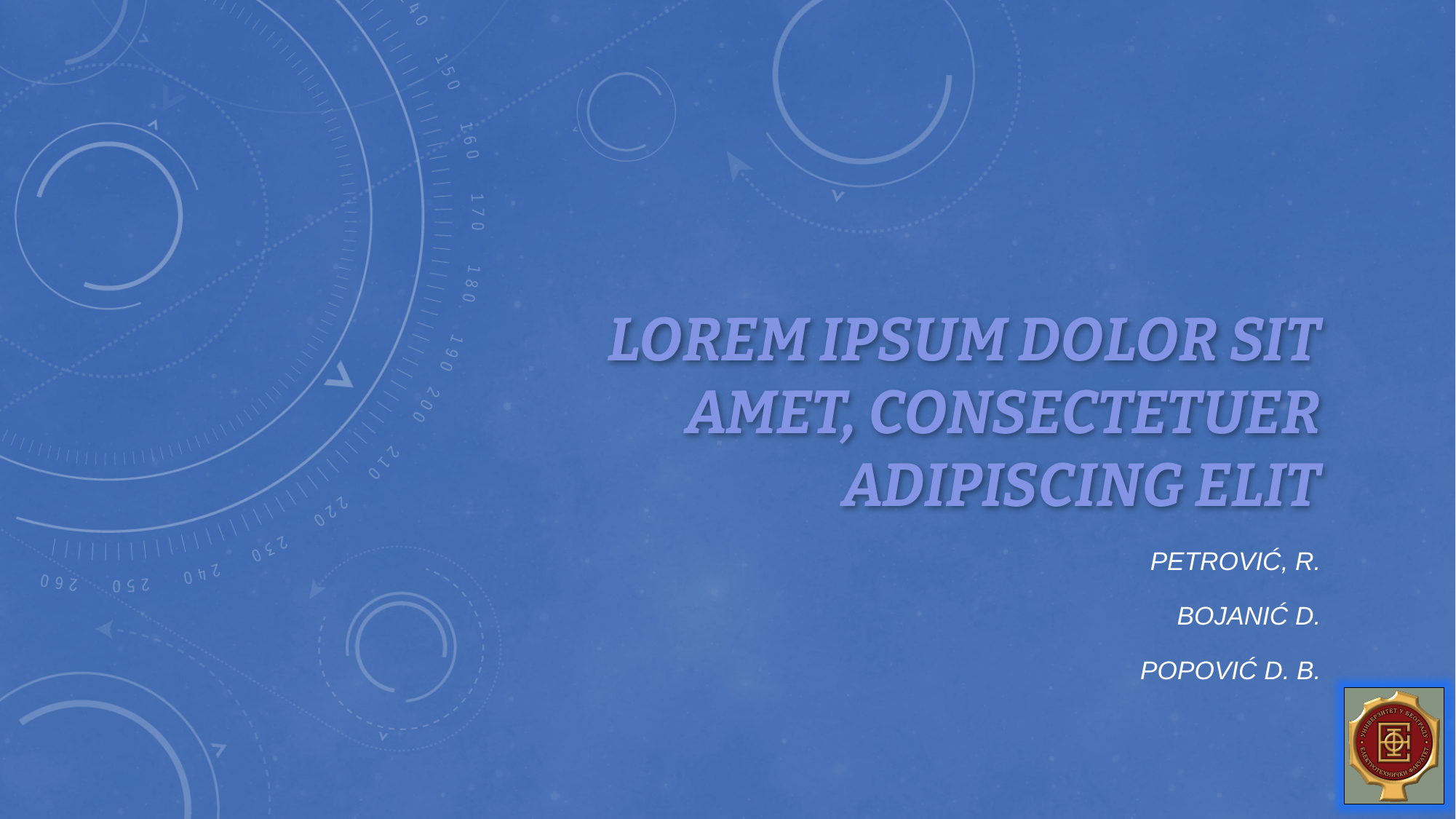

# Lorem ipsum dolor sit amet, consectetuer adipiscing elit
Petrović, R.
Bojanić D.
Popović D. B.